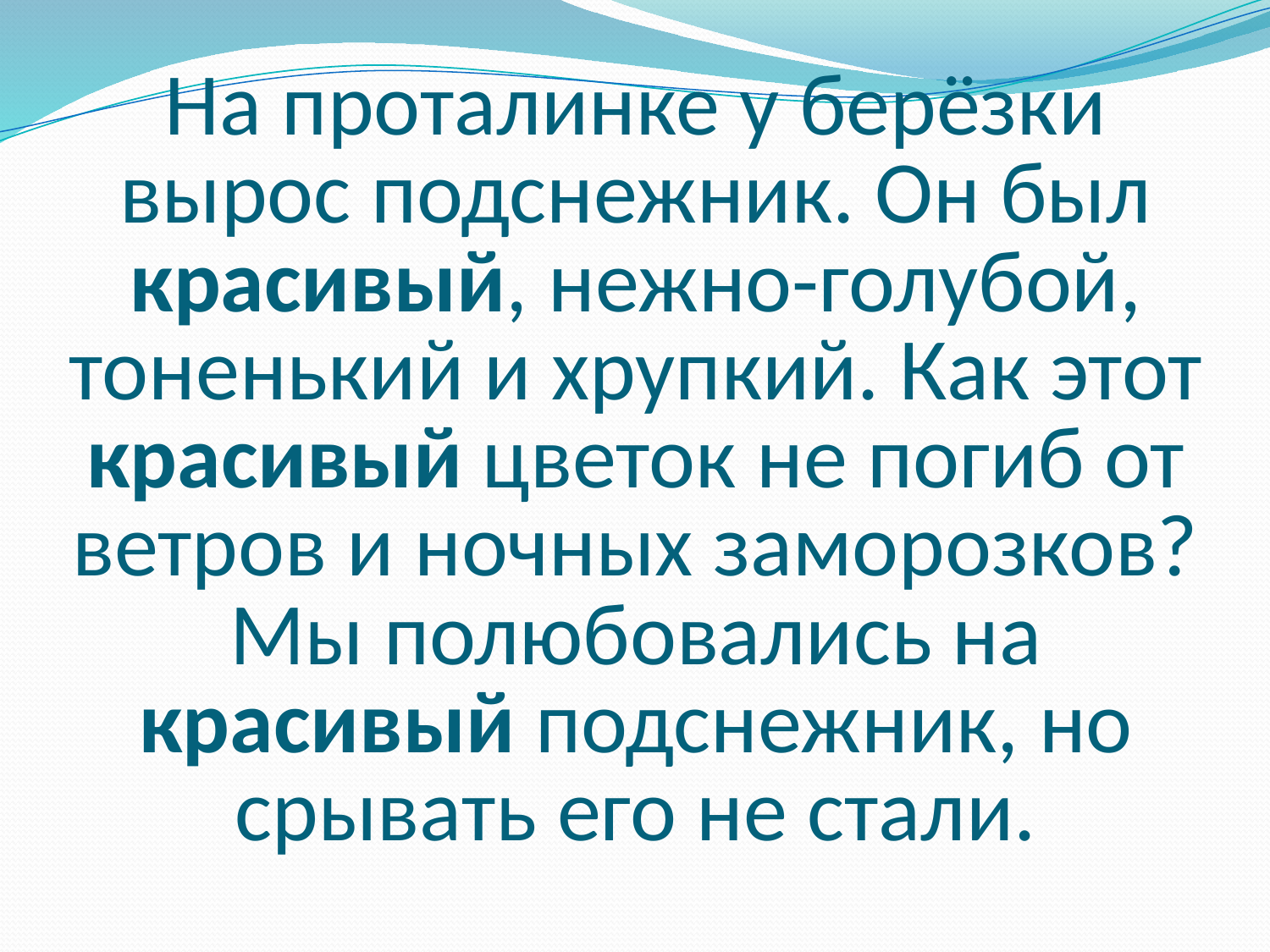

# На проталинке у берёзки вырос подснежник. Он был красивый, нежно-голубой, тоненький и хрупкий. Как этот красивый цветок не погиб от ветров и ночных заморозков? Мы полюбовались на красивый подснежник, но срывать его не стали.